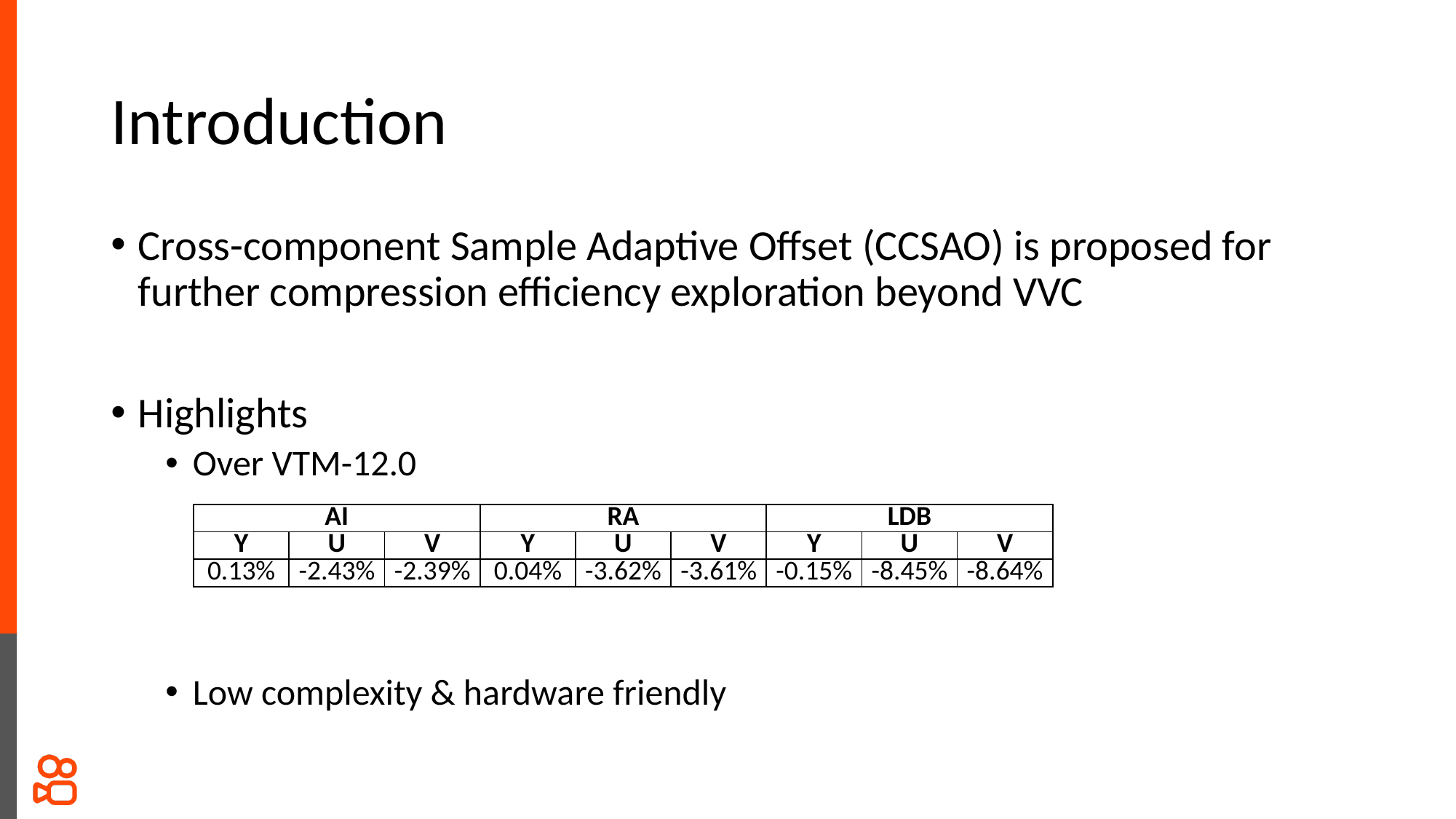

# Introduction
Cross-component Sample Adaptive Offset (CCSAO) is proposed for further compression efficiency exploration beyond VVC

Highlights
Over VTM-12.0

Low complexity & hardware friendly
| AI |  |  | RA |  |  | LDB |  |  |
| --- | --- | --- | --- | --- | --- | --- | --- | --- |
| Y | U | V | Y | U | V | Y | U | V |
| 0.13% | -2.43% | -2.39% | 0.04% | -3.62% | -3.61% | -0.15% | -8.45% | -8.64% |